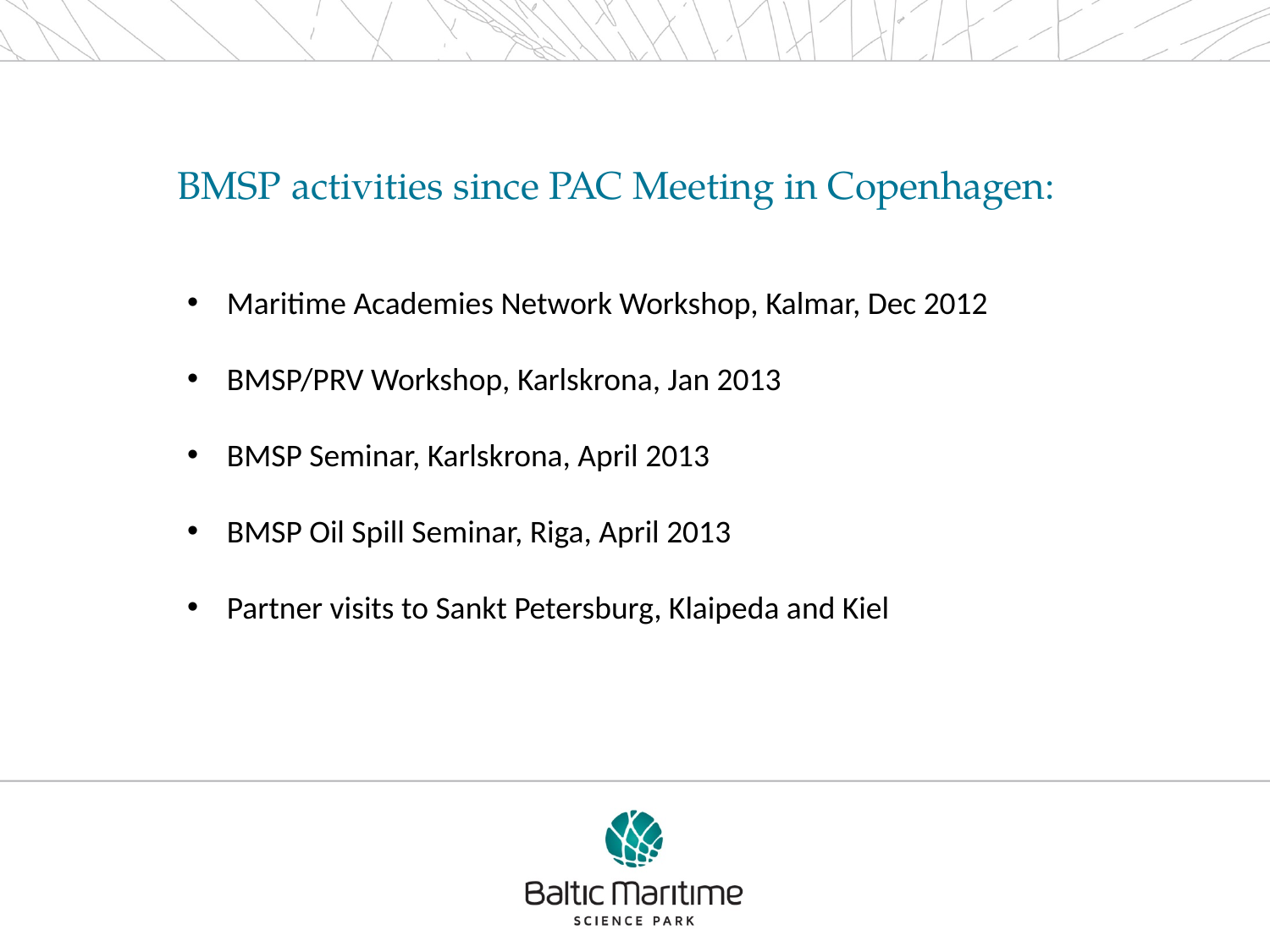

# BMSP activities since PAC Meeting in Copenhagen:
Maritime Academies Network Workshop, Kalmar, Dec 2012

BMSP/PRV Workshop, Karlskrona, Jan 2013

BMSP Seminar, Karlskrona, April 2013

BMSP Oil Spill Seminar, Riga, April 2013

Partner visits to Sankt Petersburg, Klaipeda and Kiel